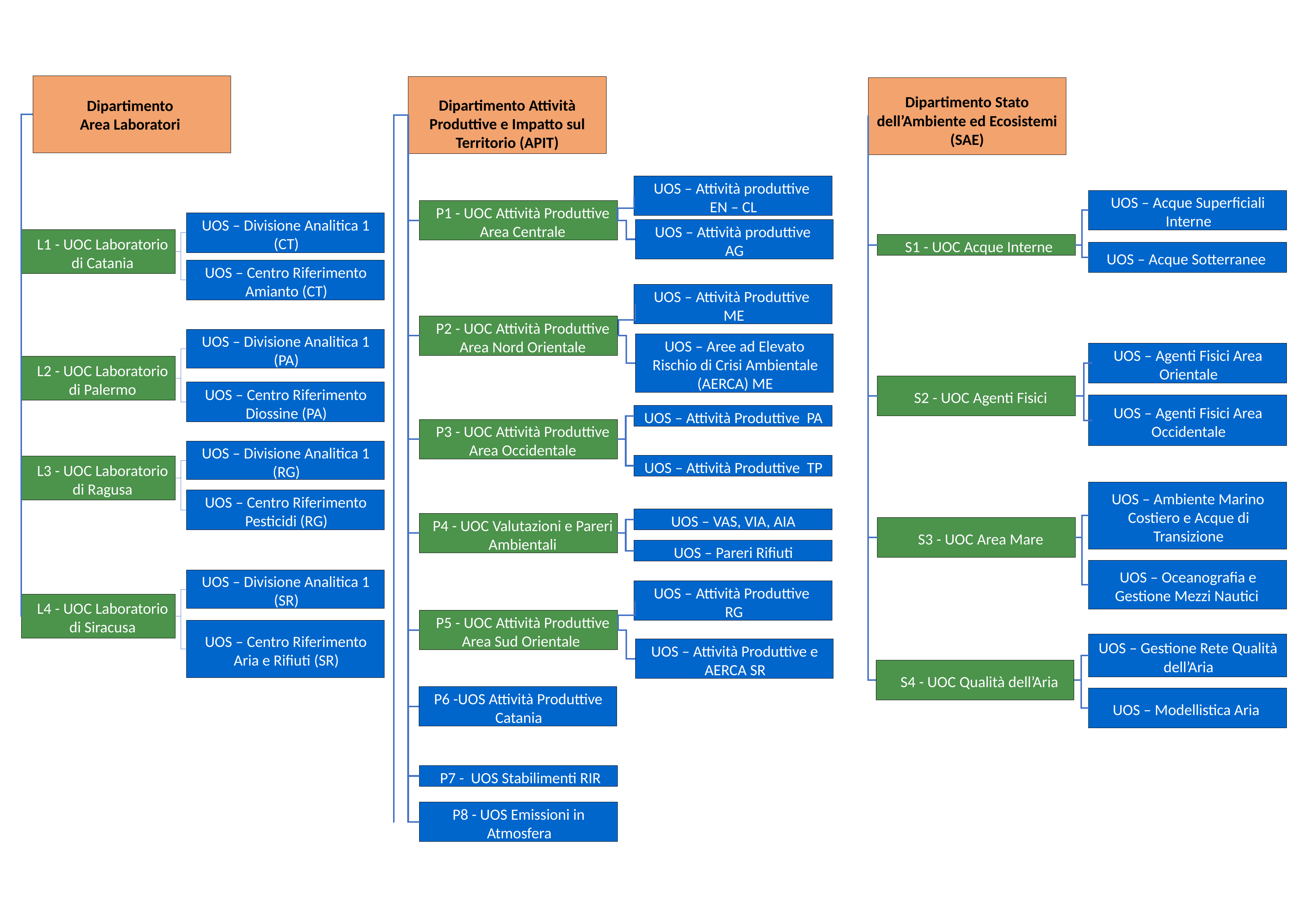

Dipartimento
Area Laboratori

Dipartimento Attività Produttive e Impatto sul Territorio (APIT)

Dipartimento Stato dell’Ambiente ed Ecosistemi
(SAE)
UOS – Attività produttive
EN – CL
UOS – Acque Superficiali Interne
P1 - UOC Attività Produttive Area Centrale
UOS – Divisione Analitica 1 (CT)
UOS – Attività produttive
AG
S1 - UOC Acque Interne
L1 - UOC Laboratorio di Catania
UOS – Acque Sotterranee
UOS – Centro Riferimento Amianto (CT)
UOS – Attività Produttive  ME
P2 - UOC Attività Produttive Area Nord Orientale
UOS – Divisione Analitica 1 (PA)
UOS – Aree ad Elevato Rischio di Crisi Ambientale (AERCA) ME
UOS – Agenti Fisici Area Orientale
L2 - UOC Laboratorio di Palermo
S2 - UOC Agenti Fisici
UOS – Centro Riferimento Diossine (PA)
UOS – Agenti Fisici Area Occidentale
UOS – Attività Produttive  PA
P3 - UOC Attività Produttive Area Occidentale
UOS – Divisione Analitica 1 (RG)
UOS – Attività Produttive  TP
L3 - UOC Laboratorio di Ragusa
UOS – Ambiente Marino Costiero e Acque di Transizione
UOS – Centro Riferimento Pesticidi (RG)
UOS – VAS, VIA, AIA
P4 - UOC Valutazioni e Pareri Ambientali
S3 - UOC Area Mare
UOS – Pareri Rifiuti
UOS – Oceanografia e Gestione Mezzi Nautici
UOS – Divisione Analitica 1 (SR)
UOS – Attività Produttive  RG
L4 - UOC Laboratorio di Siracusa
P5 - UOC Attività Produttive Area Sud Orientale
UOS – Centro Riferimento Aria e Rifiuti (SR)
UOS – Gestione Rete Qualità dell’Aria
UOS – Attività Produttive e AERCA SR
S4 - UOC Qualità dell’Aria
P6 -UOS Attività Produttive Catania
UOS – Modellistica Aria
 P7 -  UOS Stabilimenti RIR
P8 - UOS Emissioni in Atmosfera